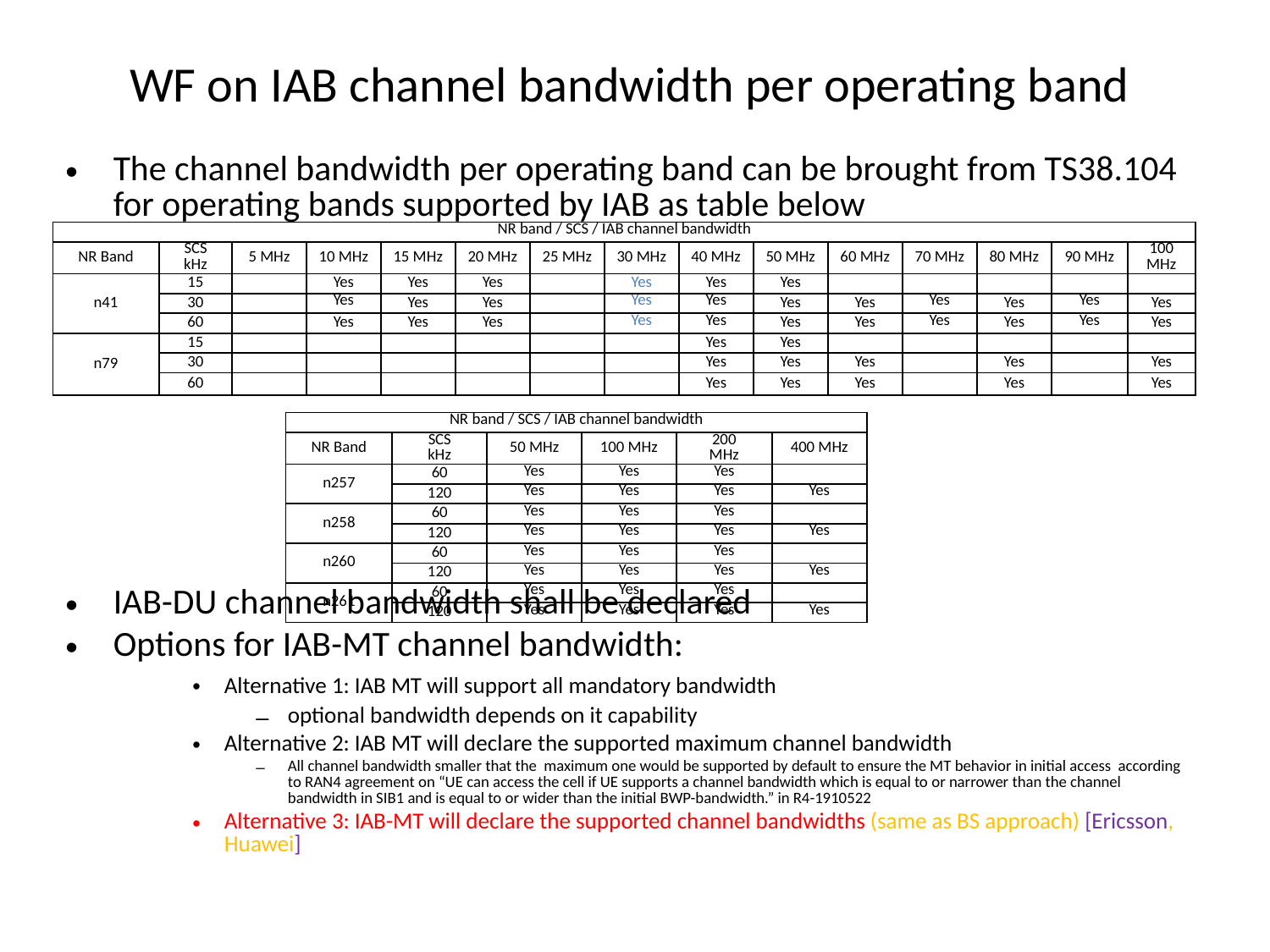

# WF on IAB channel bandwidth per operating band
The channel bandwidth per operating band can be brought from TS38.104 for operating bands supported by IAB as table below

IAB-DU channel bandwidth shall be declared
Options for IAB-MT channel bandwidth:
Alternative 1: IAB MT will support all mandatory bandwidth
optional bandwidth depends on it capability
Alternative 2: IAB MT will declare the supported maximum channel bandwidth
All channel bandwidth smaller that the  maximum one would be supported by default to ensure the MT behavior in initial access  according to RAN4 agreement on “UE can access the cell if UE supports a channel bandwidth which is equal to or narrower than the channel bandwidth in SIB1 and is equal to or wider than the initial BWP-bandwidth.” in R4-1910522
Alternative 3: IAB-MT will declare the supported channel bandwidths (same as BS approach) [Ericsson, Huawei]

| NR band / SCS / IAB channel bandwidth |  |  |  |  |  |  |  |  |  |  |  |  |  |  |
| --- | --- | --- | --- | --- | --- | --- | --- | --- | --- | --- | --- | --- | --- | --- |
| NR Band | SCS kHz | 5 MHz | 10 MHz | 15 MHz | 20 MHz | 25 MHz | 30 MHz | 40 MHz | 50 MHz | 60 MHz | 70 MHz | 80 MHz | 90 MHz | 100 MHz |
| n41 | 15 |  | Yes | Yes | Yes |  | Yes | Yes | Yes |  |  |  |  |  |
|  | 30 |  | Yes | Yes | Yes |  | Yes | Yes | Yes | Yes | Yes | Yes | Yes | Yes |
|  | 60 |  | Yes | Yes | Yes |  | Yes | Yes | Yes | Yes | Yes | Yes | Yes | Yes |
| n79 | 15 |  |  |  |  |  |  | Yes | Yes |  |  |  |  |  |
|  | 30 |  |  |  |  |  |  | Yes | Yes | Yes |  | Yes |  | Yes |
|  | 60 |  |  |  |  |  |  | Yes | Yes | Yes |  | Yes |  | Yes |
| NR band / SCS / IAB channel bandwidth |  |  |  |  |  |
| --- | --- | --- | --- | --- | --- |
| NR Band | SCS kHz | 50 MHz | 100 MHz | 200 MHz | 400 MHz |
| n257 | 60 | Yes | Yes | Yes |  |
|  | 120 | Yes | Yes | Yes | Yes |
| n258 | 60 | Yes | Yes | Yes |  |
|  | 120 | Yes | Yes | Yes | Yes |
| n260 | 60 | Yes | Yes | Yes |  |
|  | 120 | Yes | Yes | Yes | Yes |
| n261 | 60 | Yes | Yes | Yes |  |
|  | 120 | Yes | Yes | Yes | Yes |